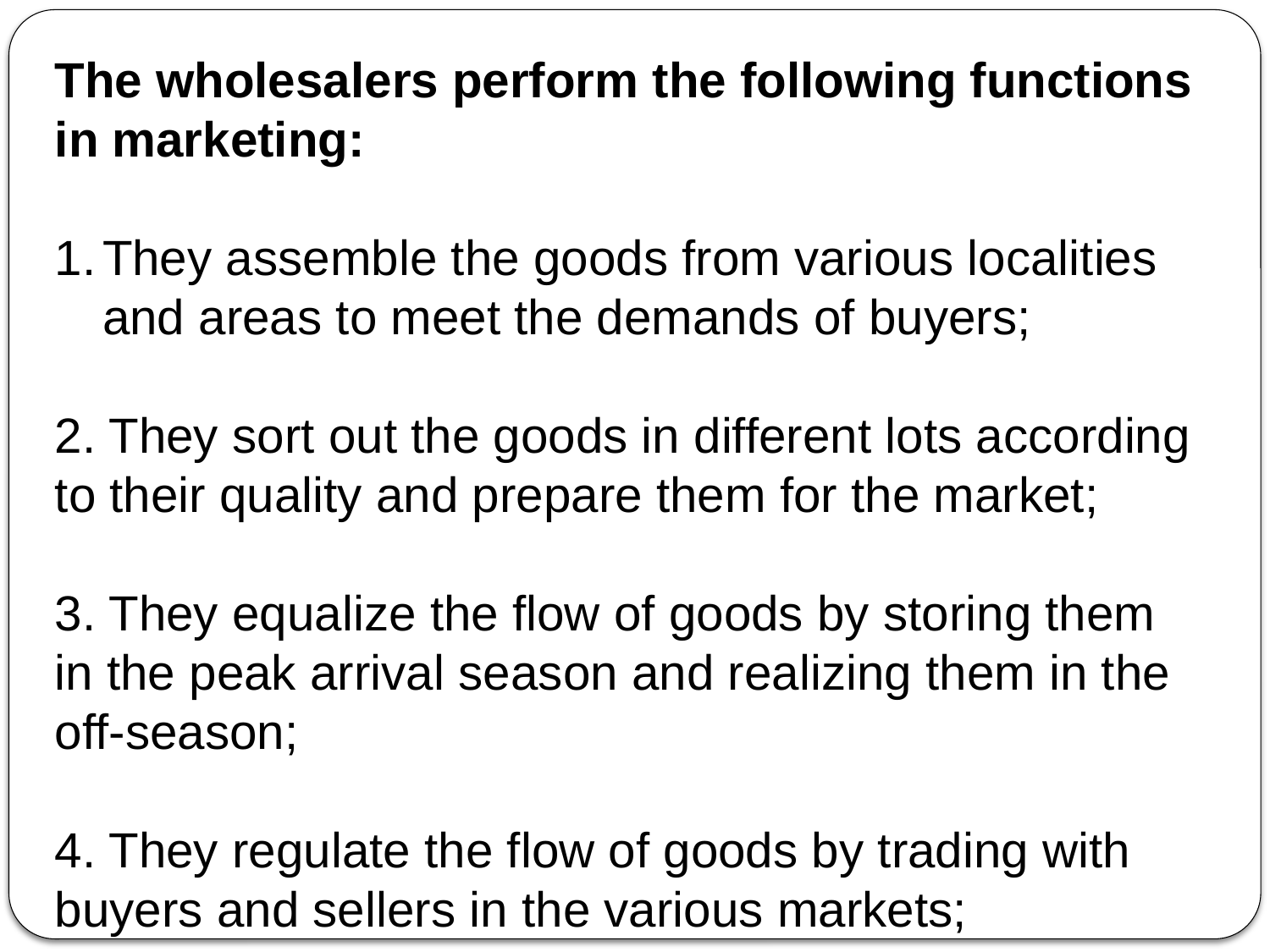

The wholesalers perform the following functions in marketing:

They assemble the goods from various localities and areas to meet the demands of buyers;

2. They sort out the goods in different lots according to their quality and prepare them for the market;

3. They equalize the flow of goods by storing them in the peak arrival season and realizing them in the off-season;

4. They regulate the flow of goods by trading with buyers and sellers in the various markets;